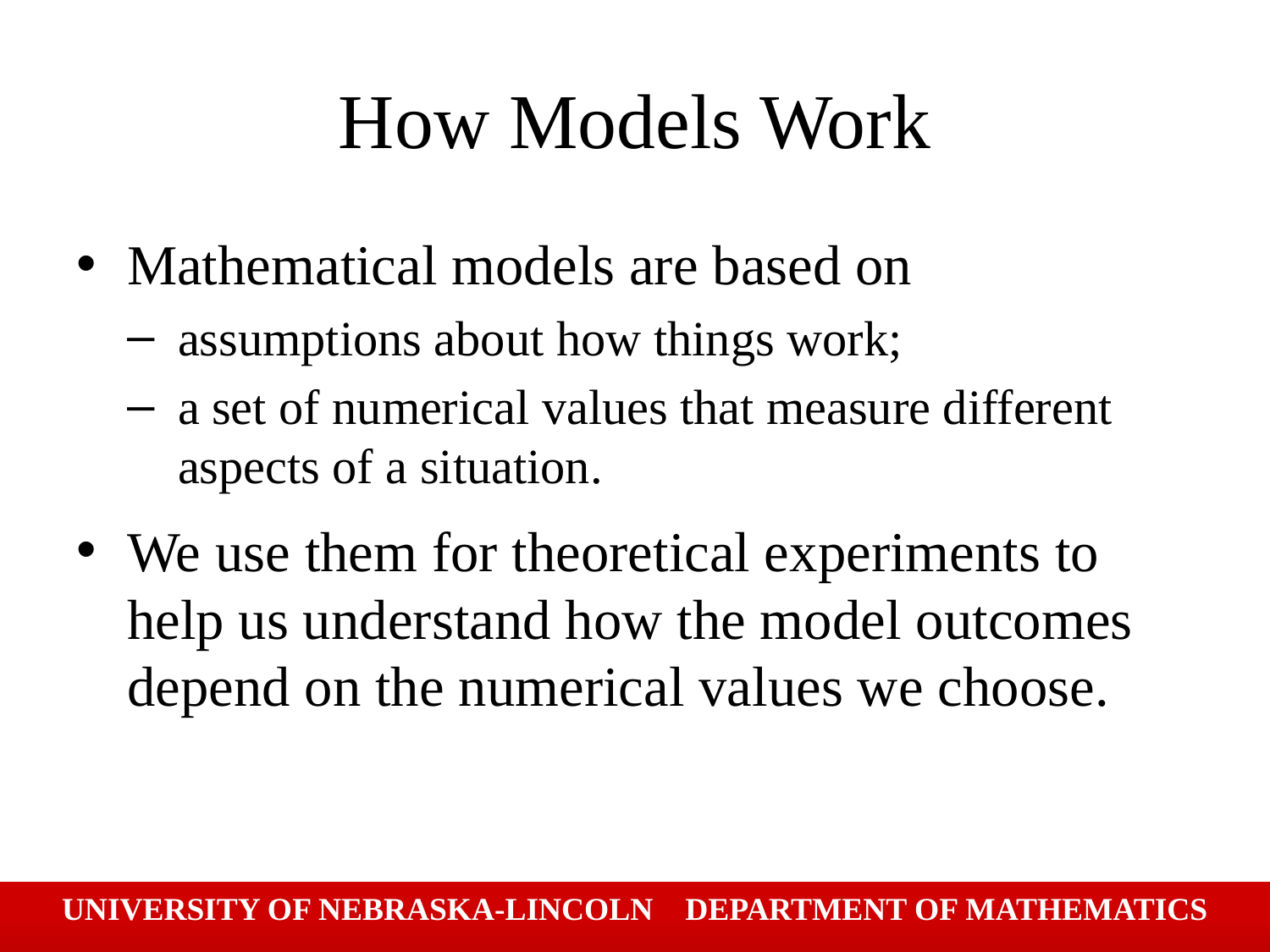

# How Models Work
Mathematical models are based on
assumptions about how things work;
a set of numerical values that measure different aspects of a situation.
We use them for theoretical experiments to help us understand how the model outcomes depend on the numerical values we choose.